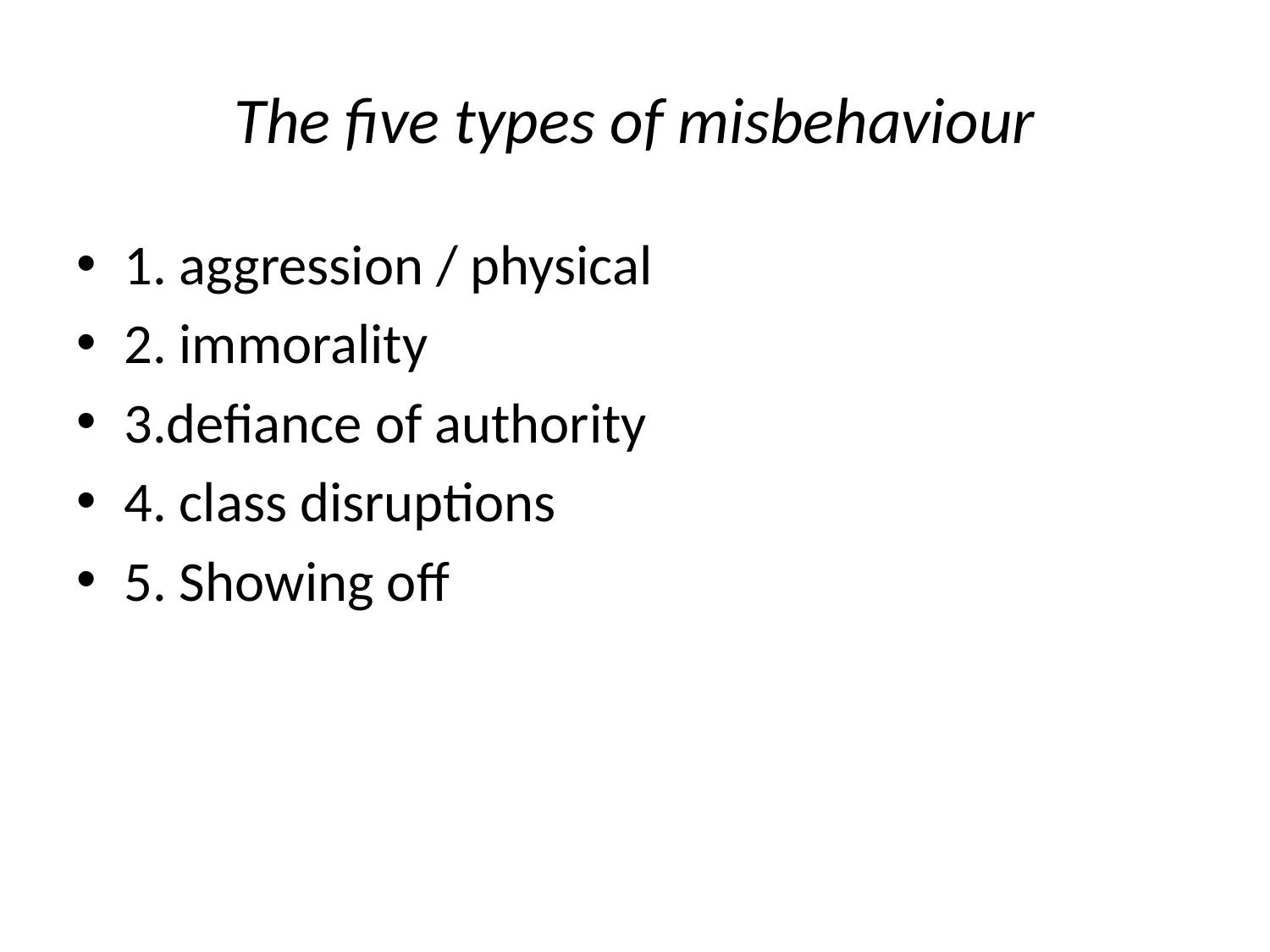

# The five types of misbehaviour
1. aggression / physical
2. immorality
3.defiance of authority
4. class disruptions
5. Showing off